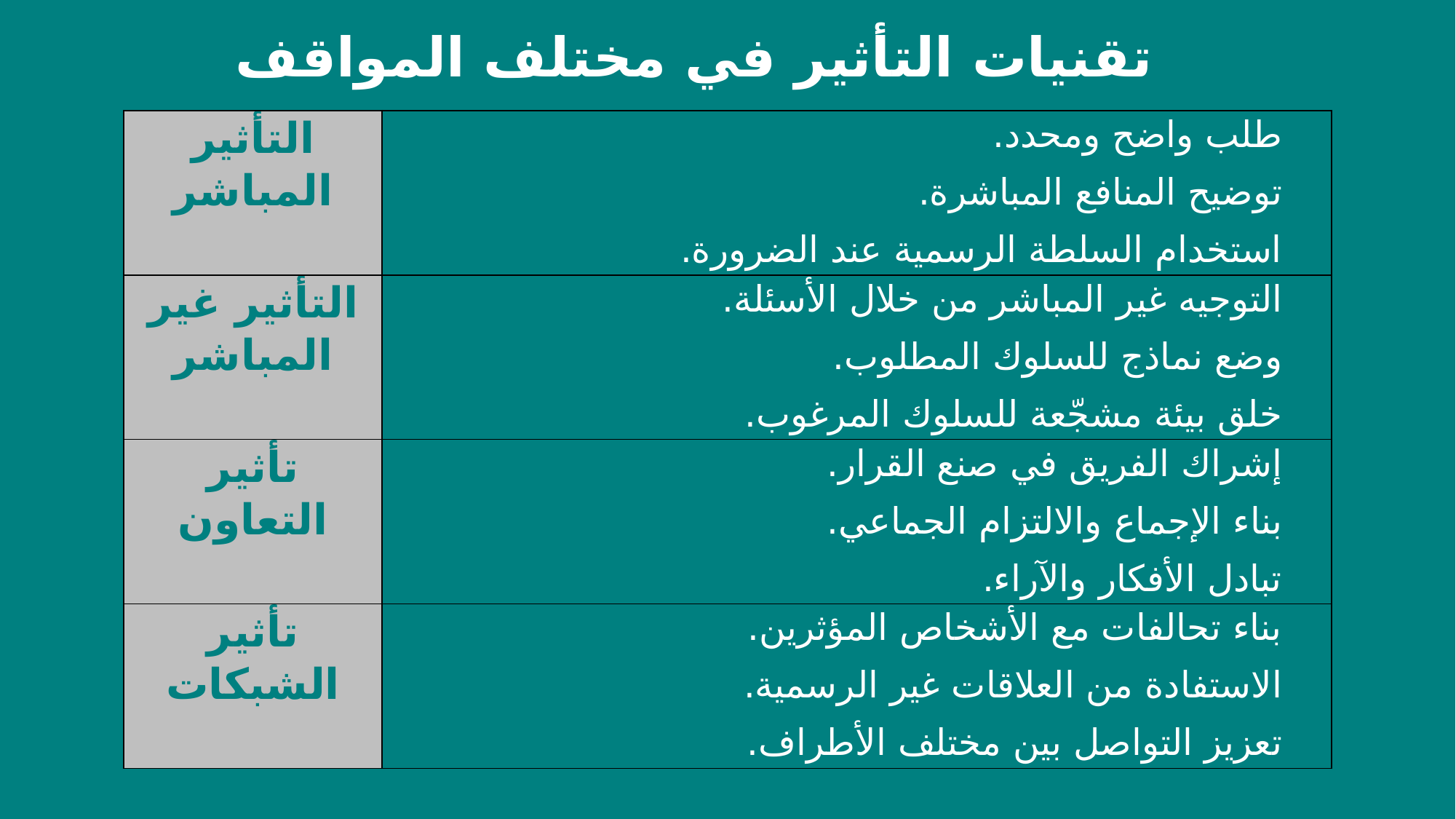

تقنيات التأثير في مختلف المواقف
| التأثير المباشر | طلب واضح ومحدد. توضيح المنافع المباشرة. استخدام السلطة الرسمية عند الضرورة. |
| --- | --- |
| التأثير غير المباشر | التوجيه غير المباشر من خلال الأسئلة. وضع نماذج للسلوك المطلوب. خلق بيئة مشجّعة للسلوك المرغوب. |
| تأثير التعاون | إشراك الفريق في صنع القرار. بناء الإجماع والالتزام الجماعي. تبادل الأفكار والآراء. |
| تأثير الشبكات | بناء تحالفات مع الأشخاص المؤثرين. الاستفادة من العلاقات غير الرسمية. تعزيز التواصل بين مختلف الأطراف. |